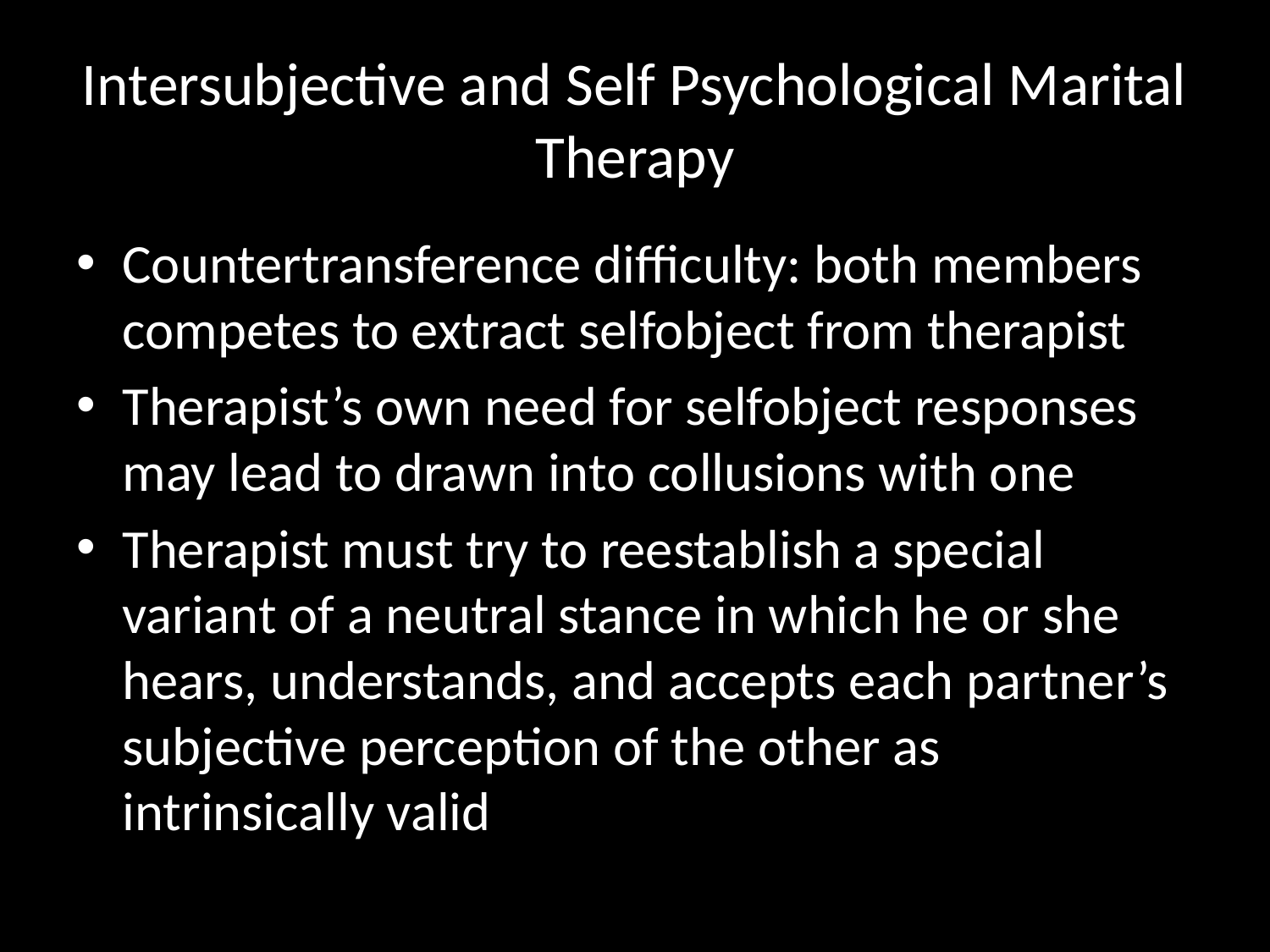

# Intersubjective and Self Psychological Marital Therapy
Countertransference difficulty: both members competes to extract selfobject from therapist
Therapist’s own need for selfobject responses may lead to drawn into collusions with one
Therapist must try to reestablish a special variant of a neutral stance in which he or she hears, understands, and accepts each partner’s subjective perception of the other as intrinsically valid